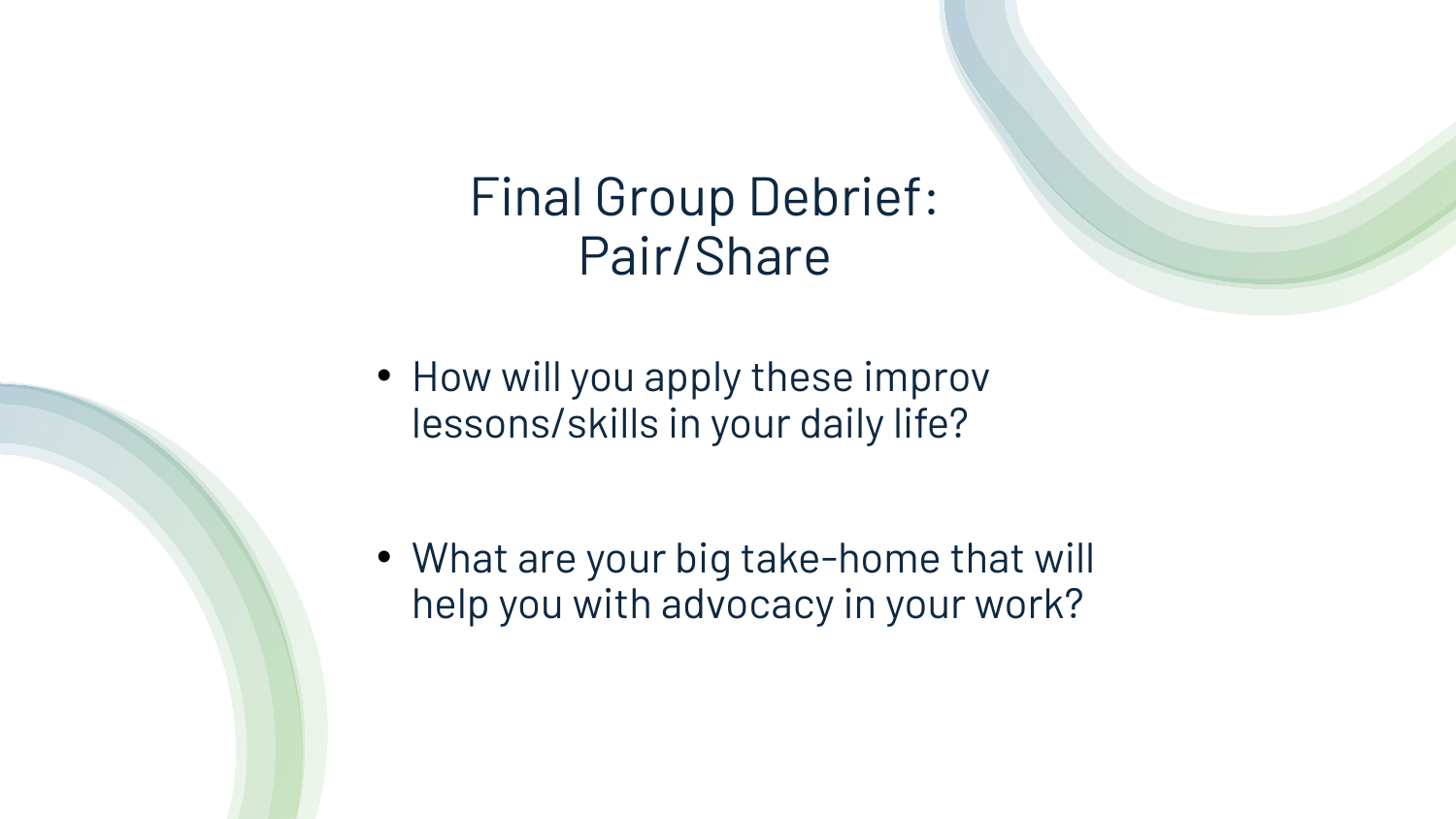

# Final Group Debrief: Pair/Share

How will you apply these improv lessons/skills in your daily life?

What are your big take-home that will help you with advocacy in your work?